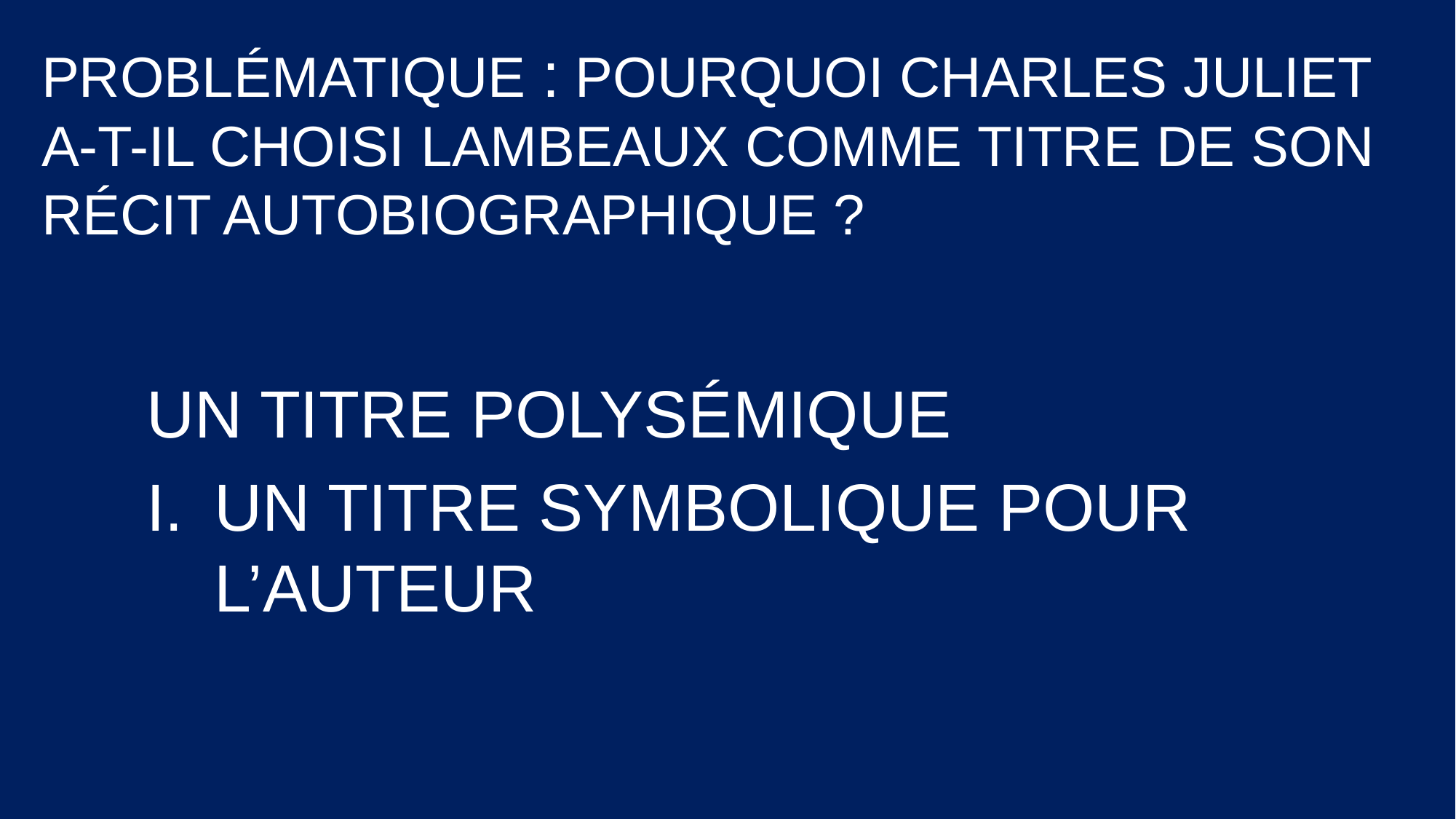

# Problématique : Pourquoi Charles Juliet a-t-il choisi Lambeaux comme titre de son récit autobiographique ?
Un titre polysémique
Un titre symbolique pour l’auteur